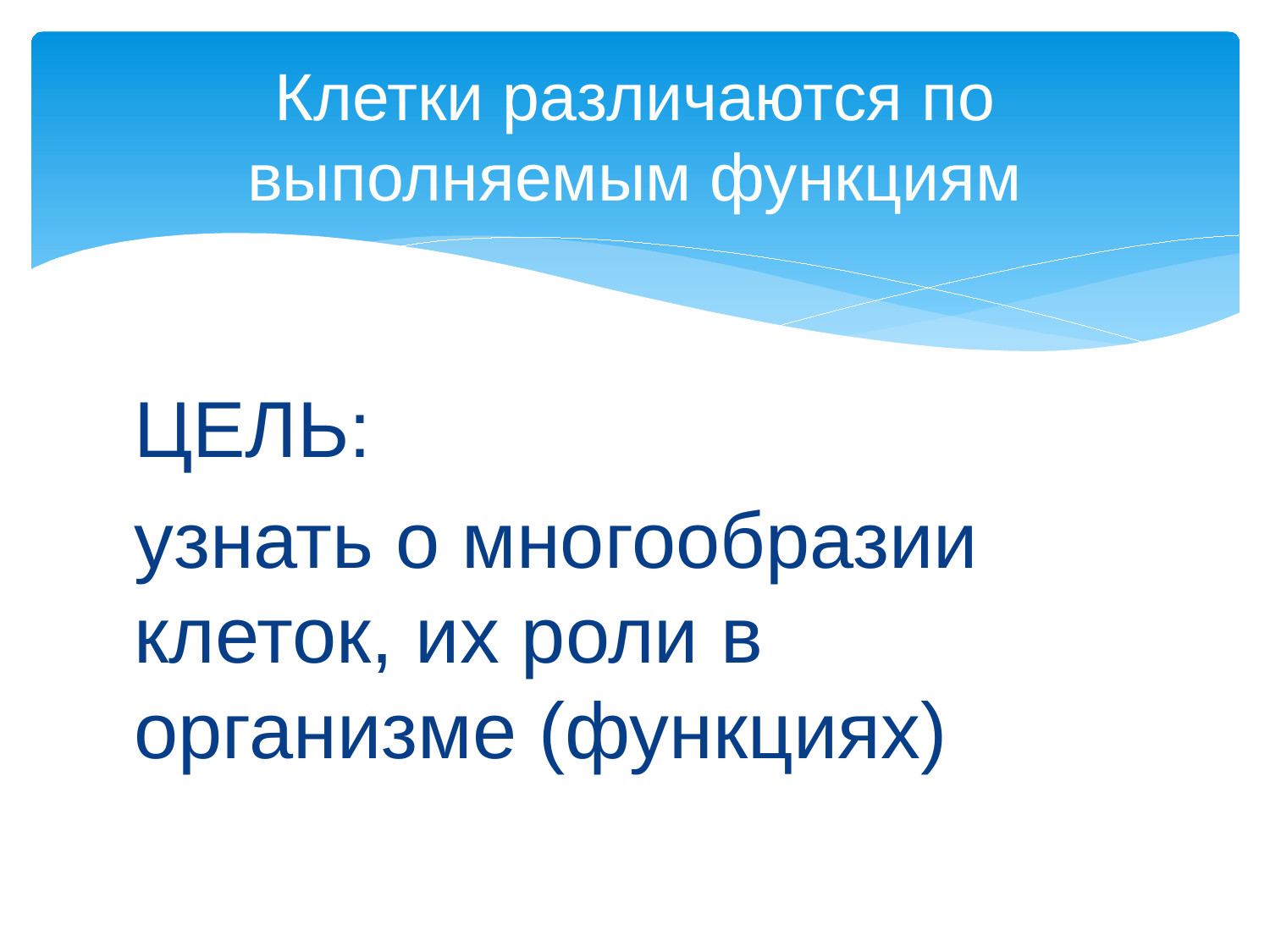

# Клетки различаются по выполняемым функциям
ЦЕЛЬ:
узнать о многообразии клеток, их роли в организме (функциях)